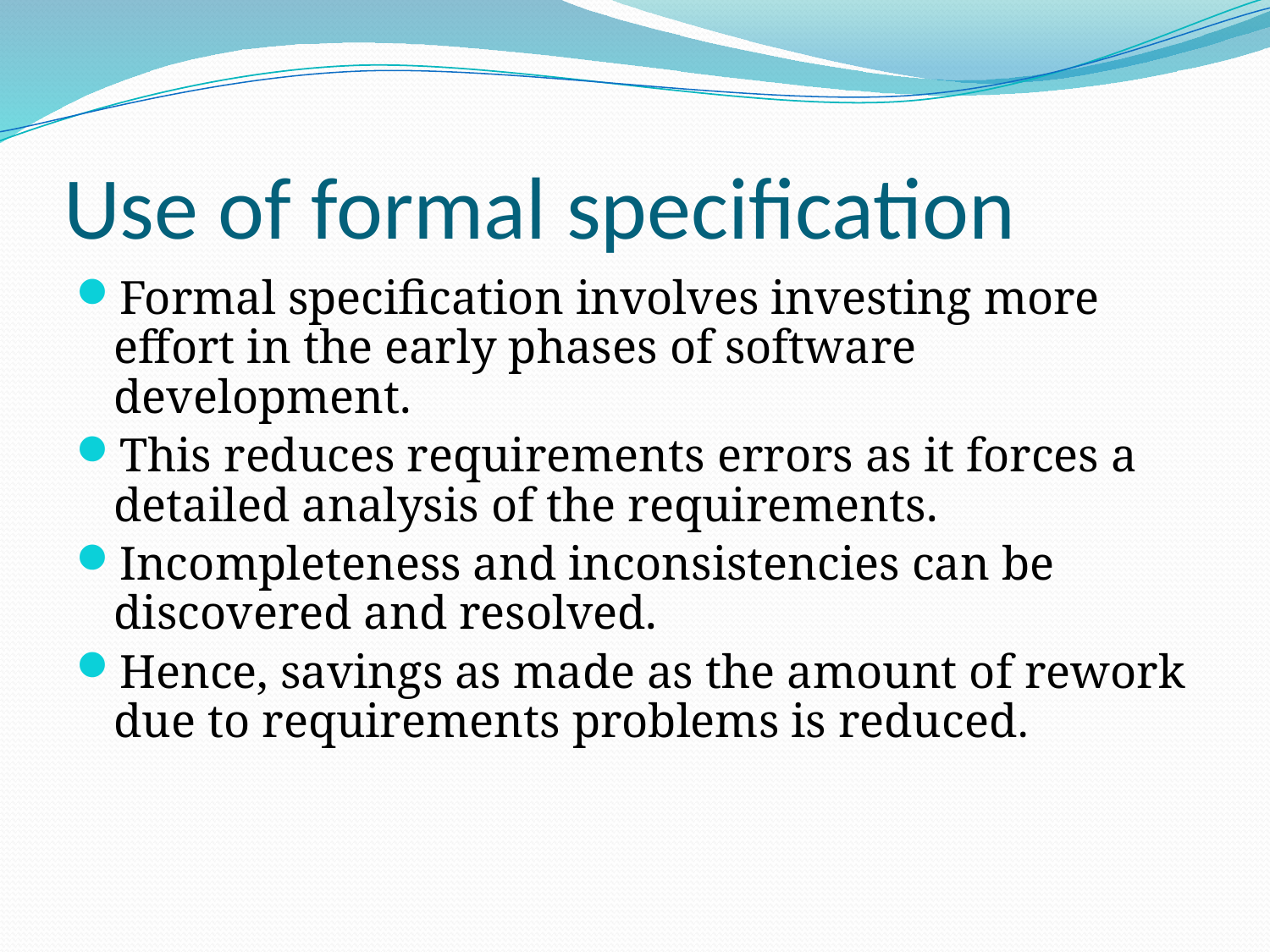

# Use of formal specification
Formal specification involves investing more effort in the early phases of software development.
This reduces requirements errors as it forces a detailed analysis of the requirements.
Incompleteness and inconsistencies can be discovered and resolved.
Hence, savings as made as the amount of rework due to requirements problems is reduced.